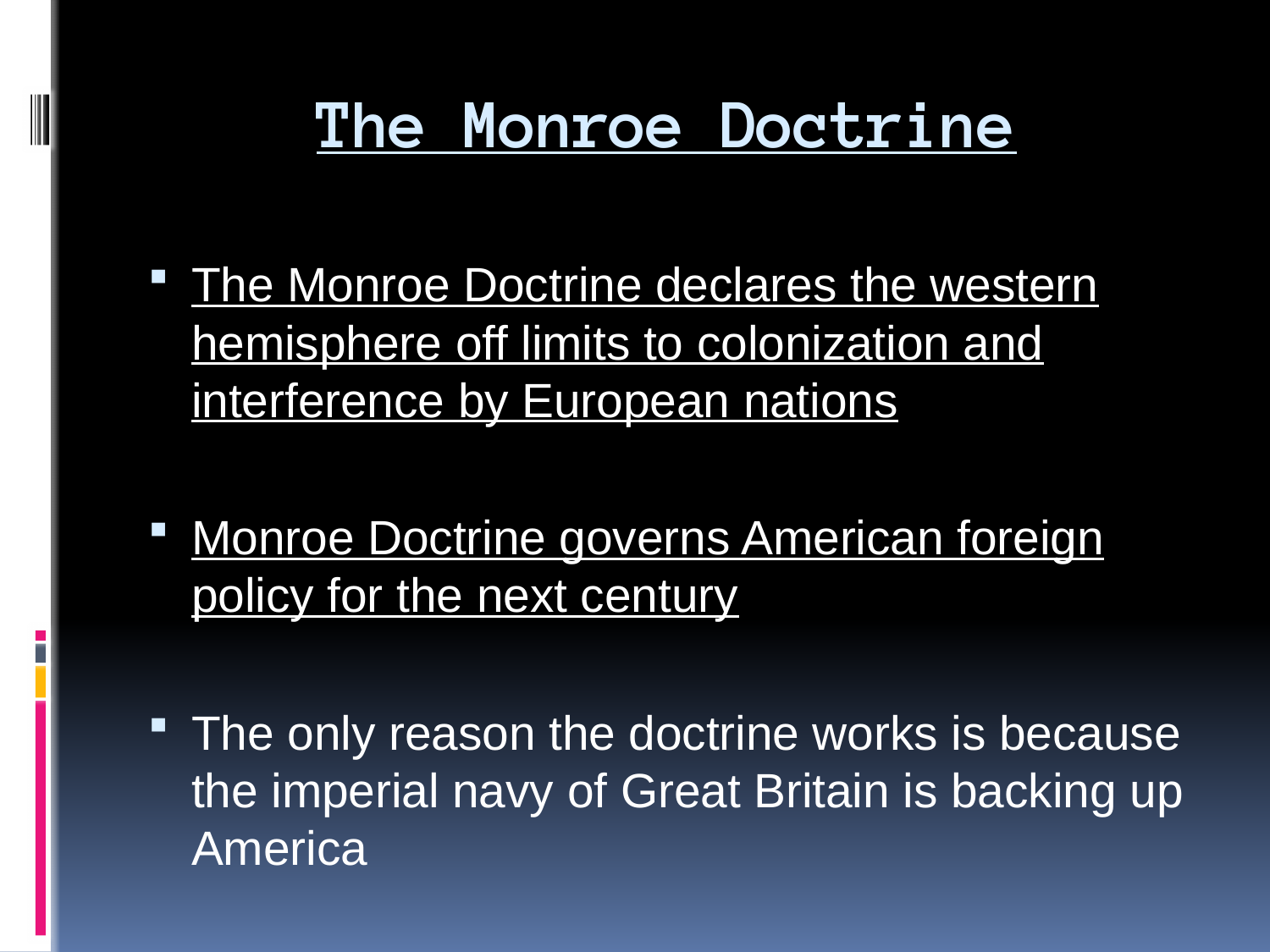

# The Monroe Doctrine
The Monroe Doctrine declares the western hemisphere off limits to colonization and interference by European nations

Monroe Doctrine governs American foreign policy for the next century

The only reason the doctrine works is because the imperial navy of Great Britain is backing up America